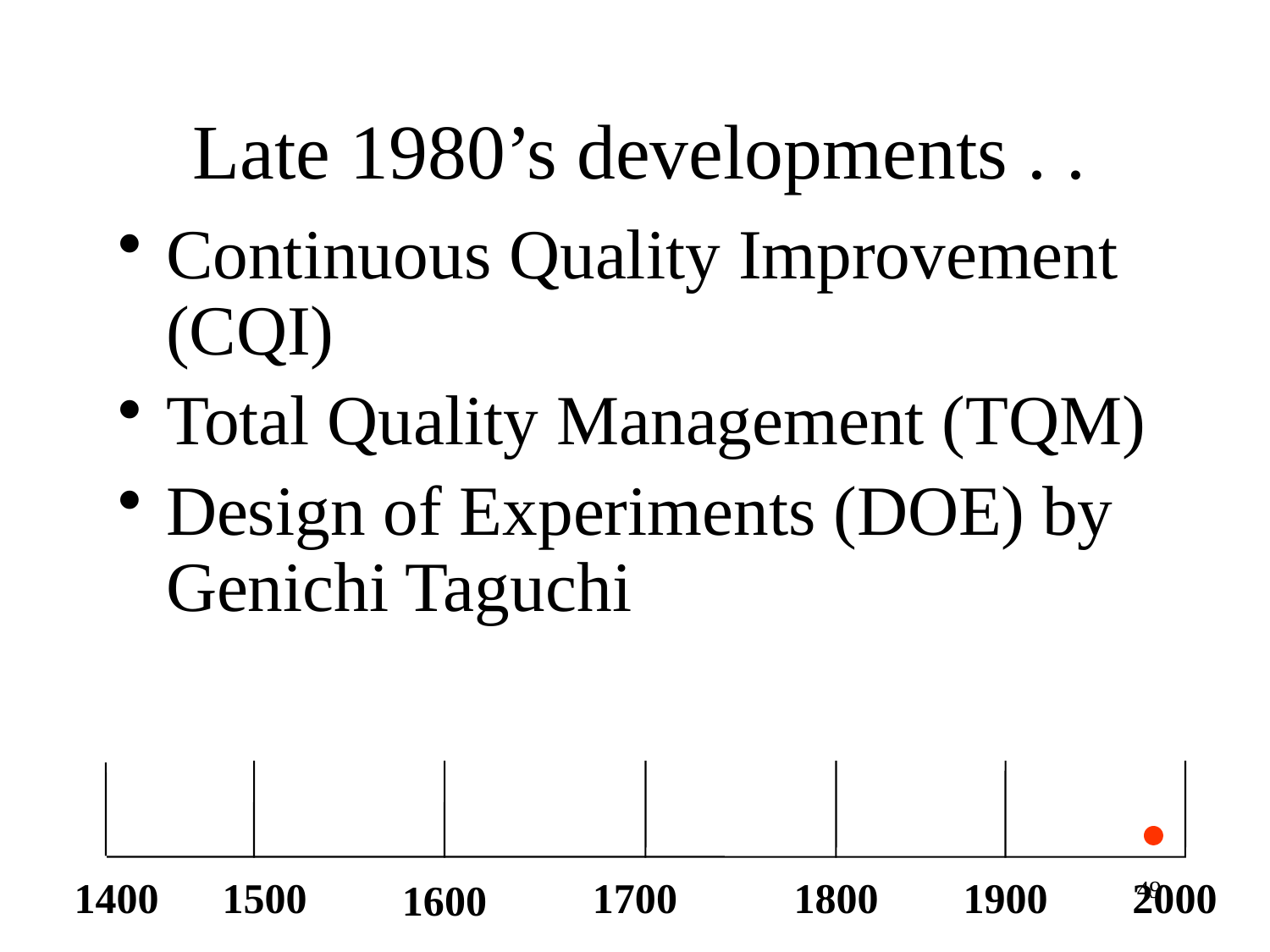

# Late 1980’s developments . .
Continuous Quality Improvement (CQI)
Total Quality Management (TQM)
Design of Experiments (DOE) by Genichi Taguchi

1400
1500
1700
1800
1900
2000
49
1600